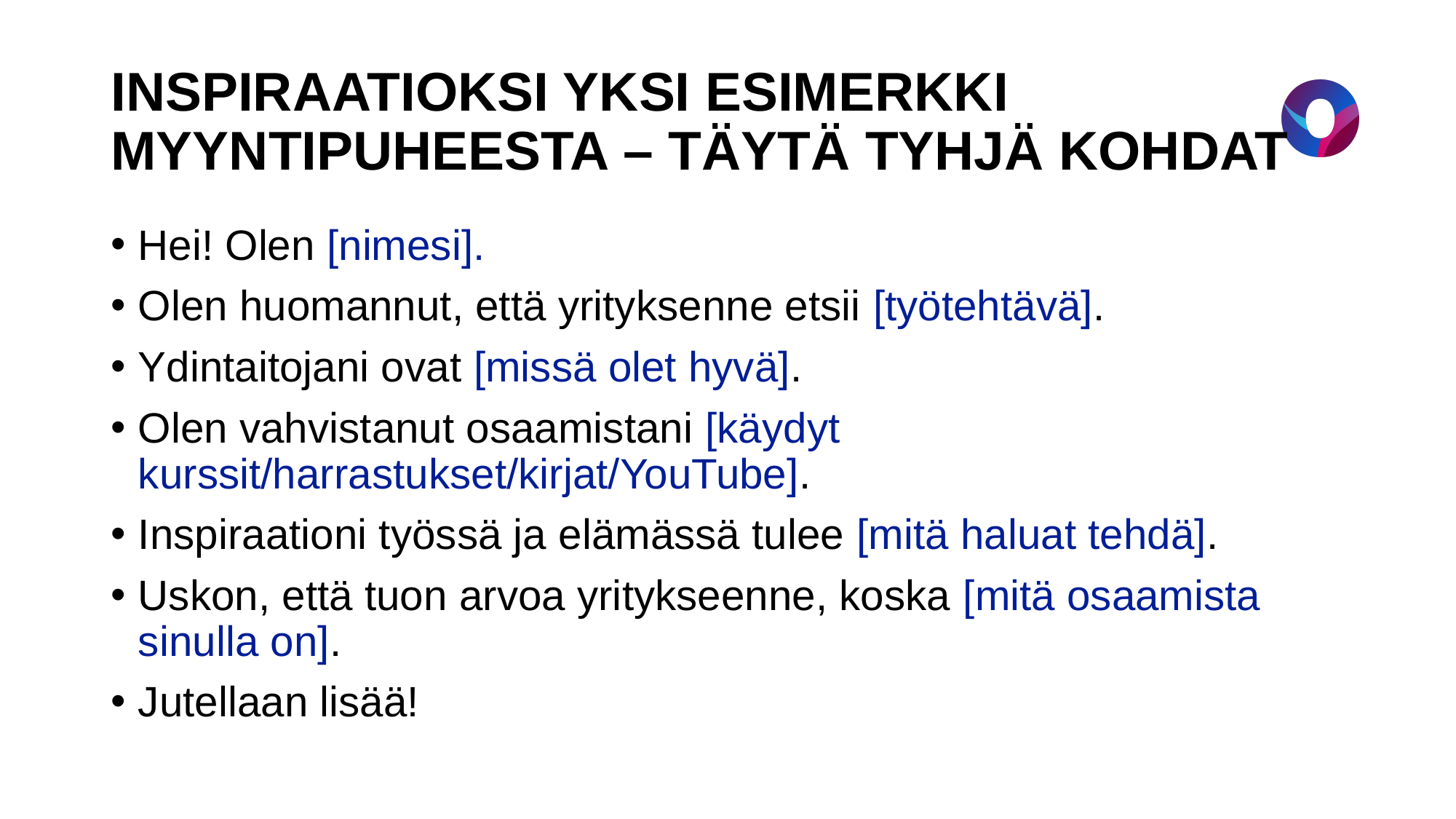

# INSPIRAATIOKSI YKSI ESIMERKKI MYYNTIPUHEESTA – TÄYTÄ TYHJÄ KOHDAT
Hei! Olen [nimesi].
Olen huomannut, että yrityksenne etsii [työtehtävä].
Ydintaitojani ovat [missä olet hyvä].
Olen vahvistanut osaamistani [käydyt kurssit/harrastukset/kirjat/YouTube].
Inspiraationi työssä ja elämässä tulee [mitä haluat tehdä].
Uskon, että tuon arvoa yritykseenne, koska [mitä osaamista sinulla on].
Jutellaan lisää!
23.3.2023
11